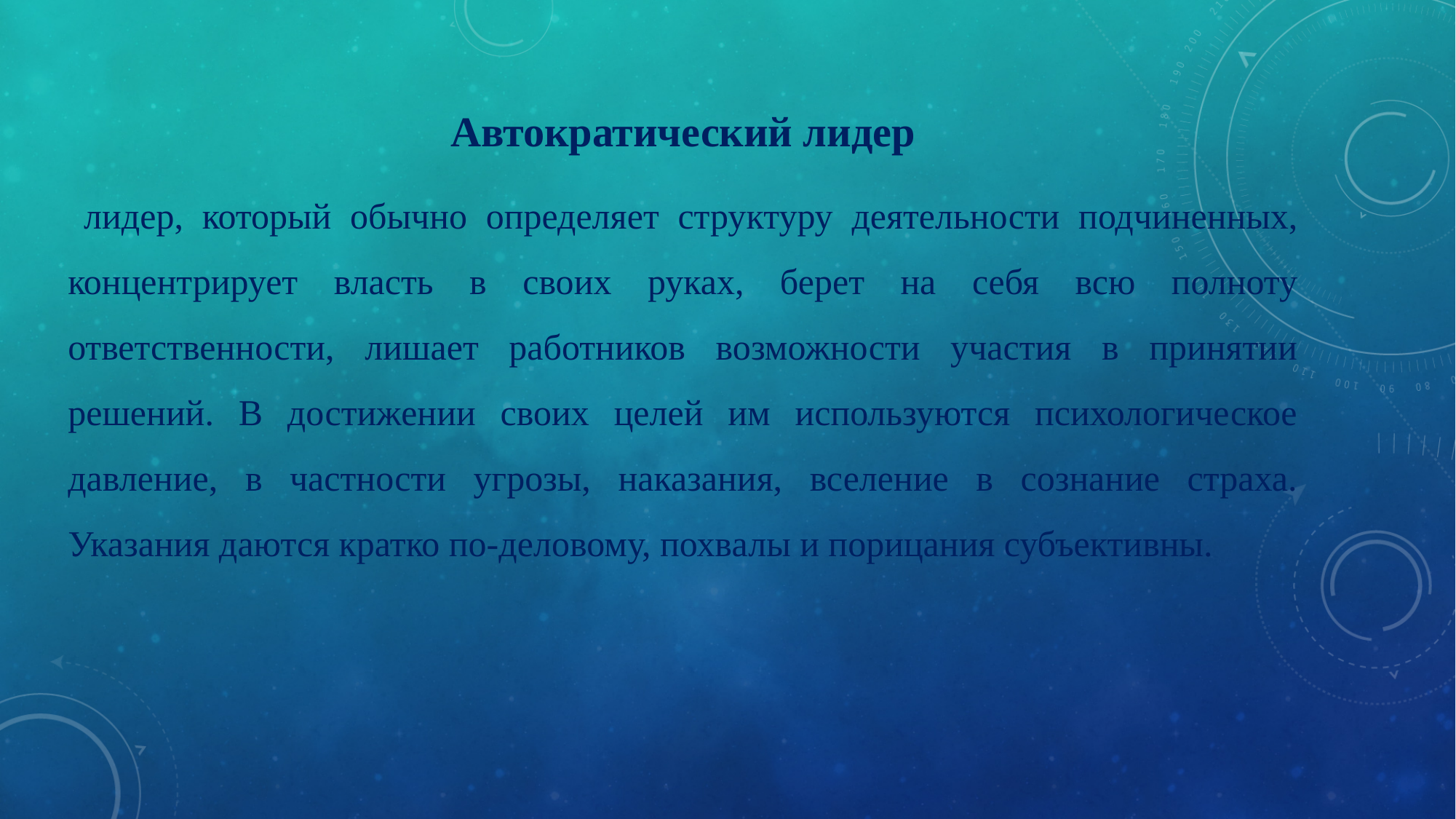

Автократический лидер
 лидер, который обычно определяет структуру деятельности подчиненных, концентрирует власть в своих руках, берет на себя всю полноту ответственности, лишает работников возможности участия в принятии решений. В достижении своих целей им используются психологическое давление, в частности угрозы, наказания, вселение в сознание страха. Указания даются кратко по-деловому, похвалы и порицания субъективны.